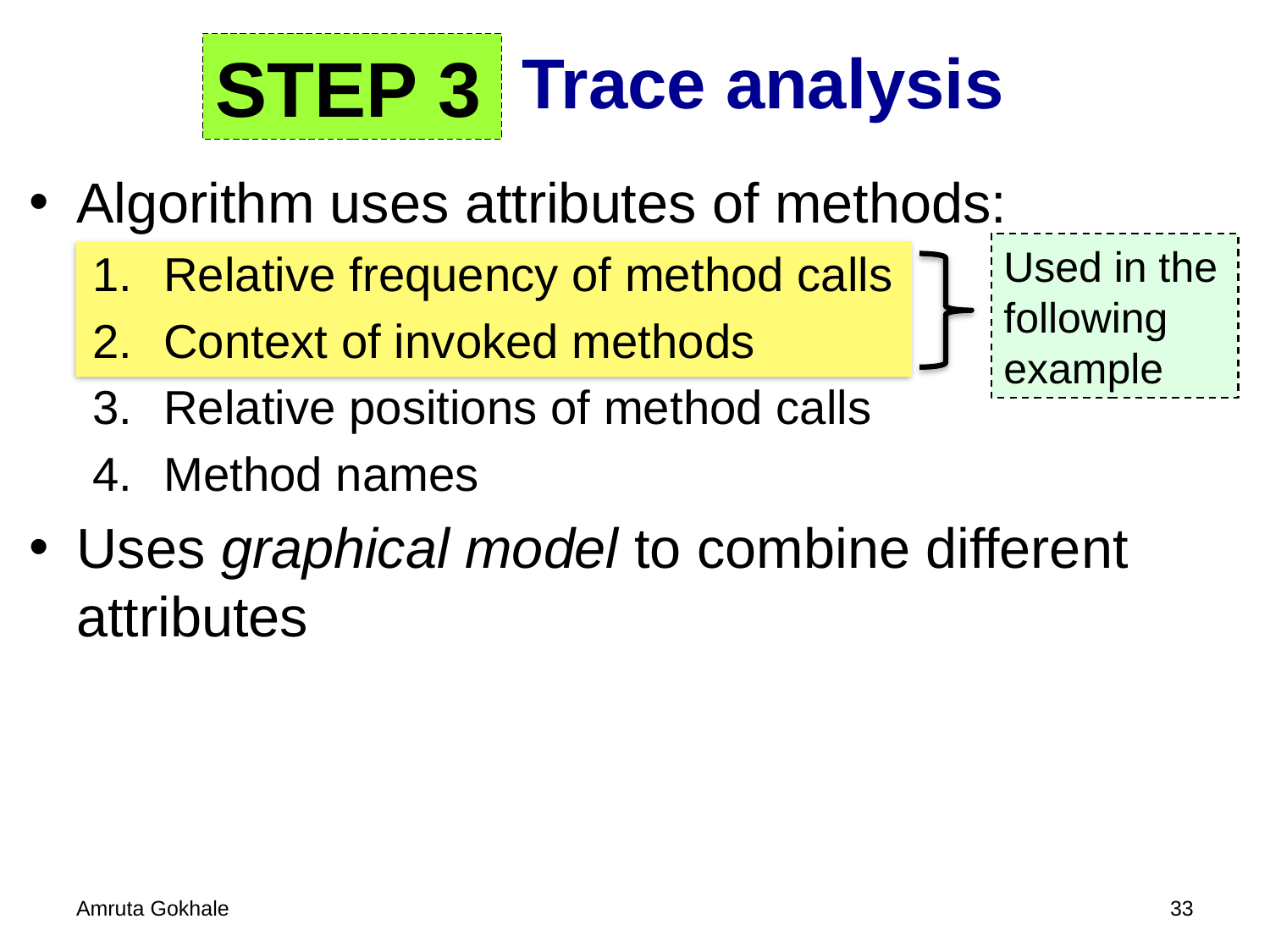

# Trace analysis
STEP 3
Algorithm uses attributes of methods:
Relative frequency of method calls
Context of invoked methods
Relative positions of method calls
Method names
Uses graphical model to combine different attributes

Used in the following example

Amruta Gokhale
33